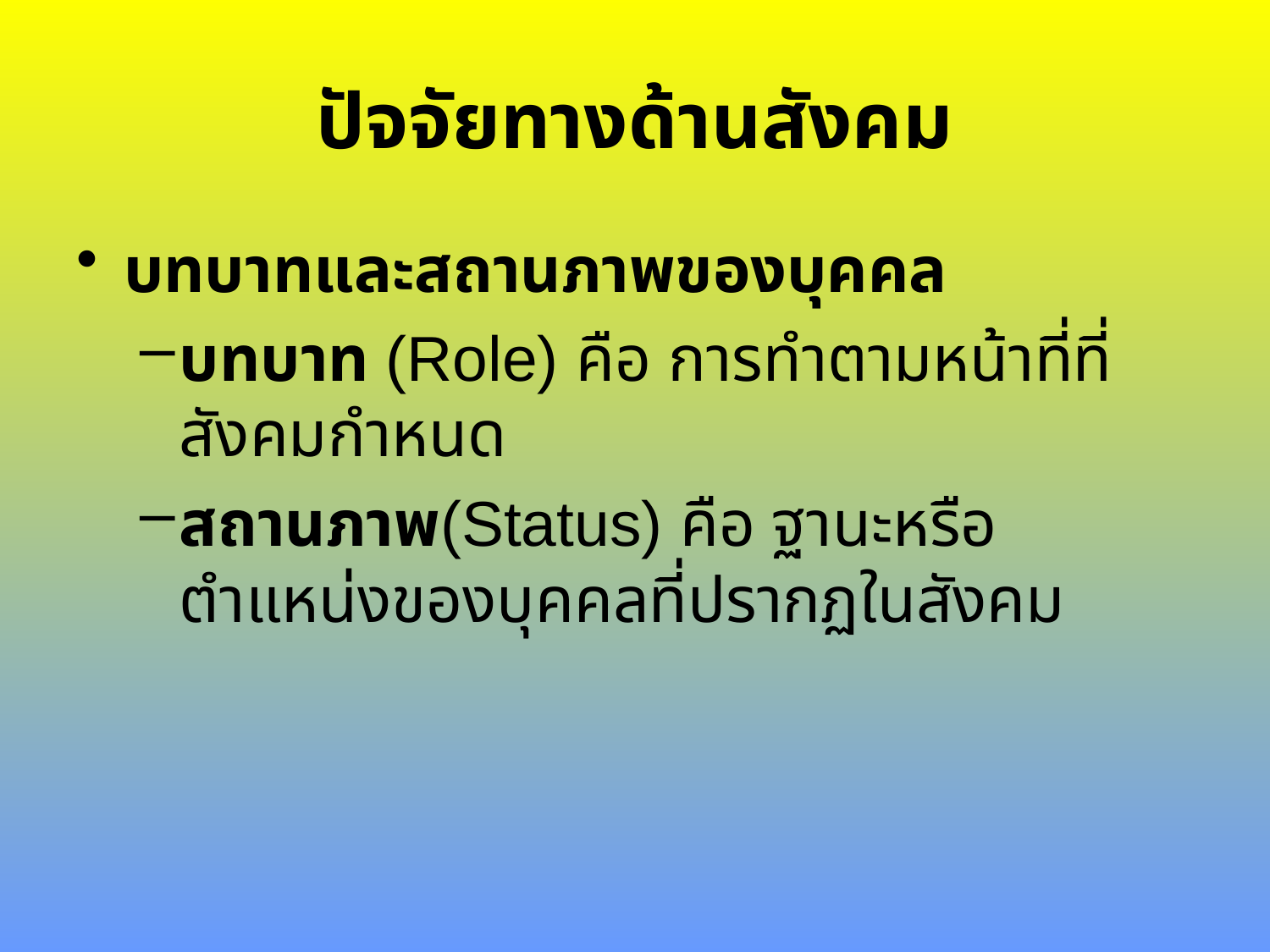

# ปัจจัยทางด้านสังคม
บทบาทและสถานภาพของบุคคล
บทบาท (Role) คือ การทำตามหน้าที่ที่สังคมกำหนด
สถานภาพ(Status) คือ ฐานะหรือตำแหน่งของบุคคลที่ปรากฏในสังคม